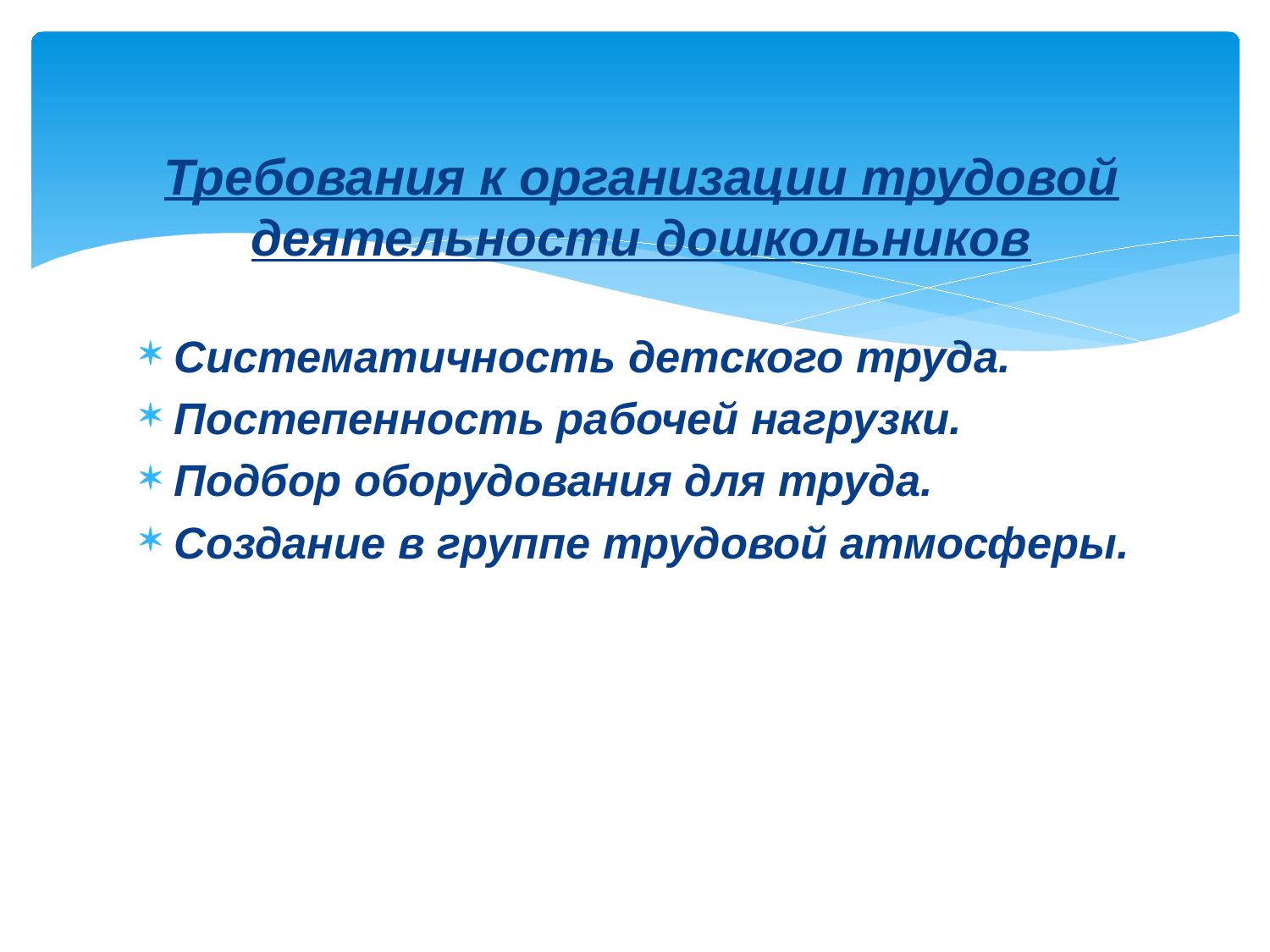

Требования к организации трудовой деятельности дошкольников

Систематичность детского труда.
Постепенность рабочей нагрузки.
Подбор оборудования для труда.
Создание в группе трудовой атмосферы.